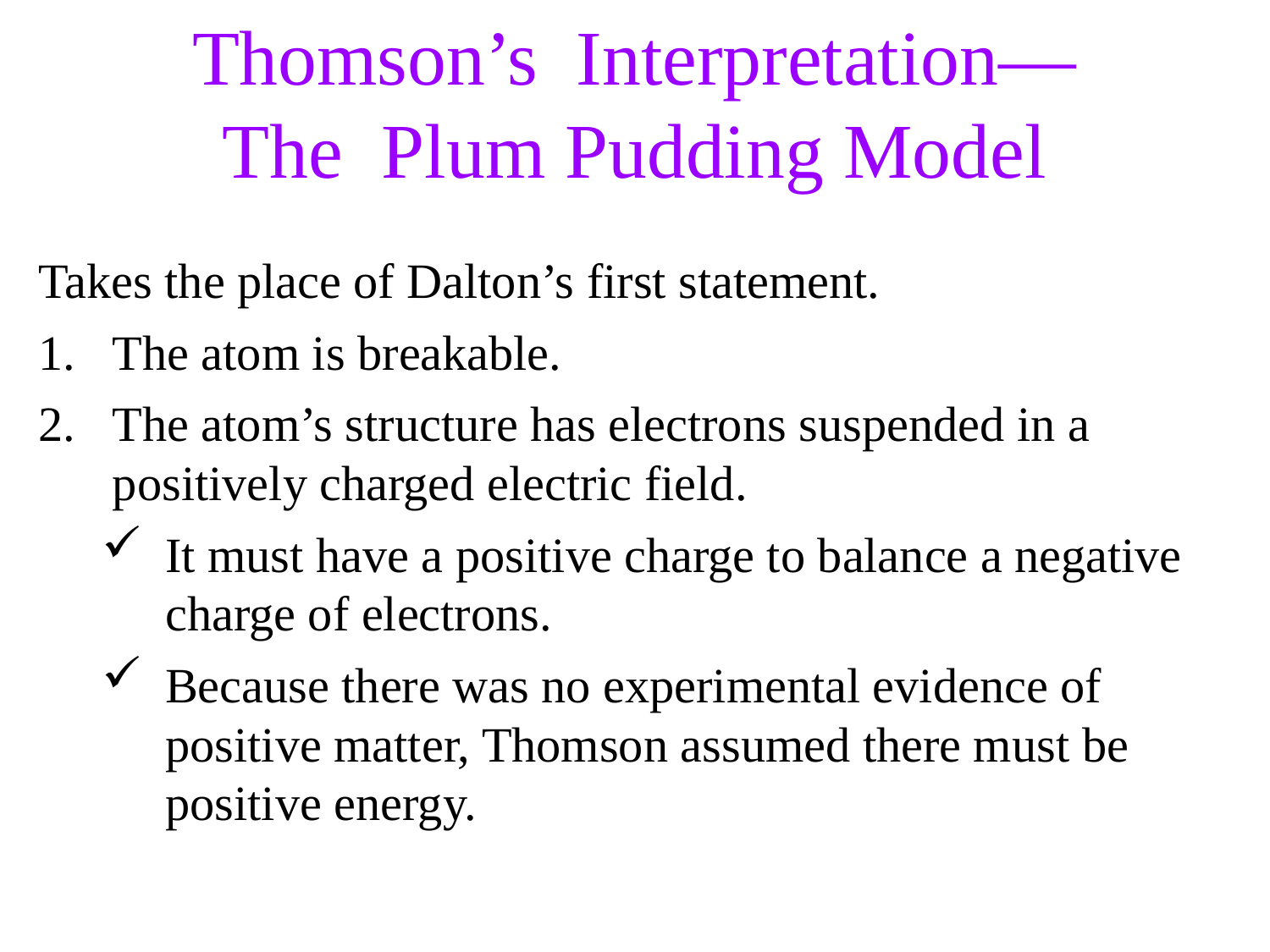

Thomson’s  Interpretation—
The  Plum Pudding Model
Takes the place of Dalton’s first statement.
1.	The atom is breakable.
2.	The atom’s structure has electrons suspended in a positively charged electric field.
It must have a positive charge to balance a negative charge of electrons.
Because there was no experimental evidence of positive matter, Thomson assumed there must be positive energy.